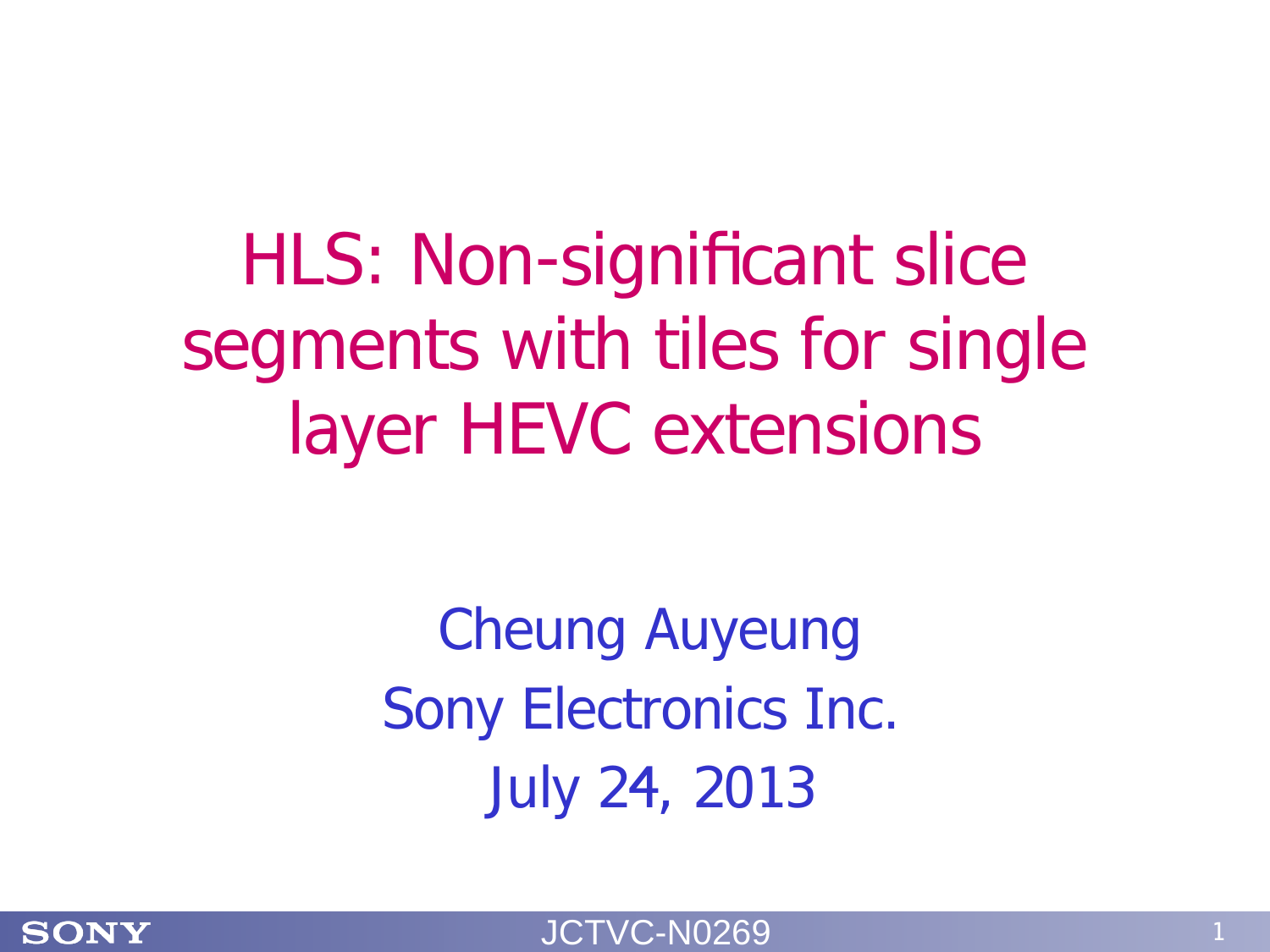

# HLS: Non-significant slice segments with tiles for single layer HEVC extensions
Cheung Auyeung
Sony Electronics Inc.
July 24, 2013
JCTVC-N0269
1